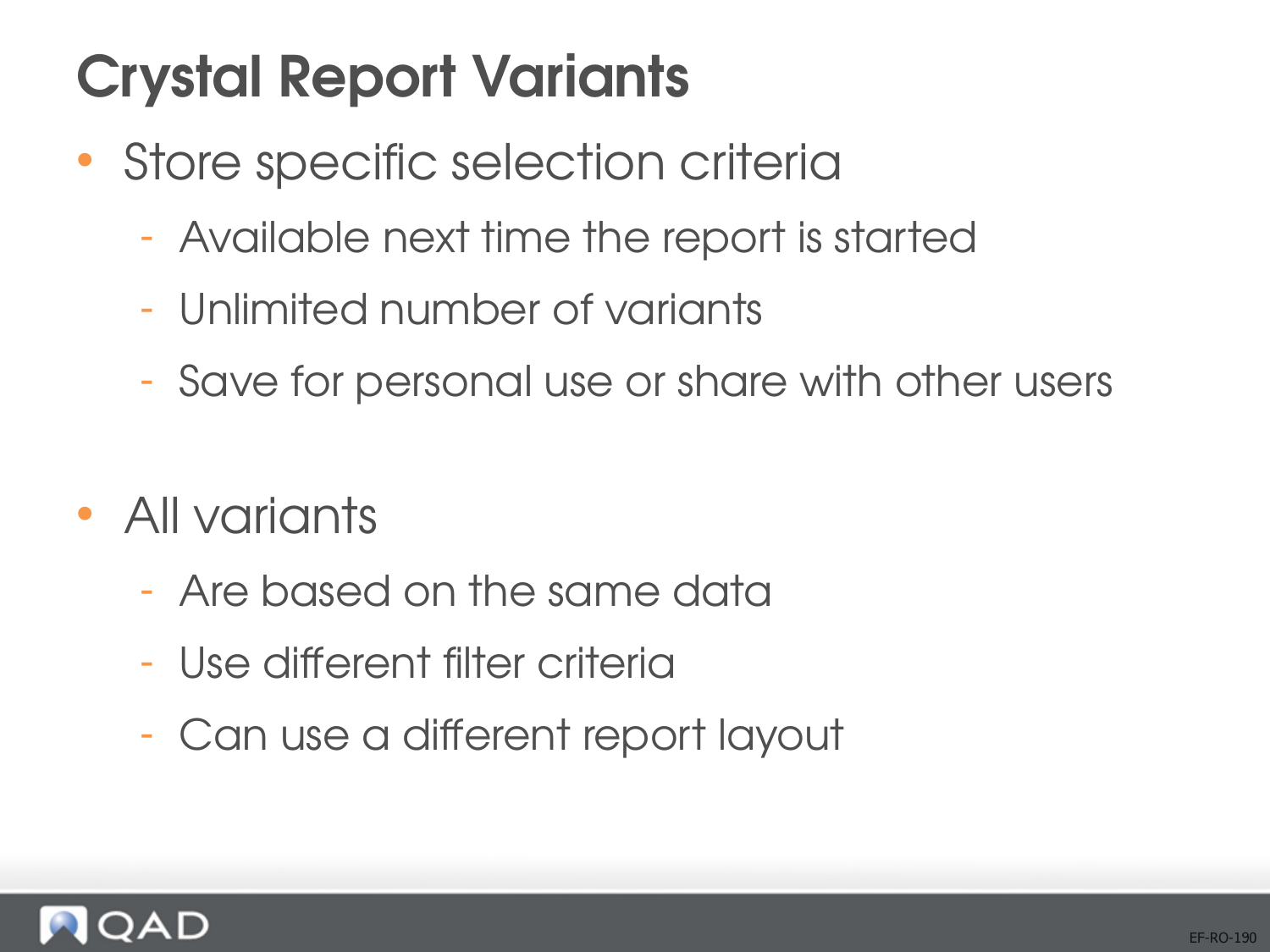

# Crystal Report Variants
Store specific selection criteria
Available next time the report is started
Unlimited number of variants
Save for personal use or share with other users

All variants
Are based on the same data
Use different filter criteria
Can use a different report layout
EF-RO-190